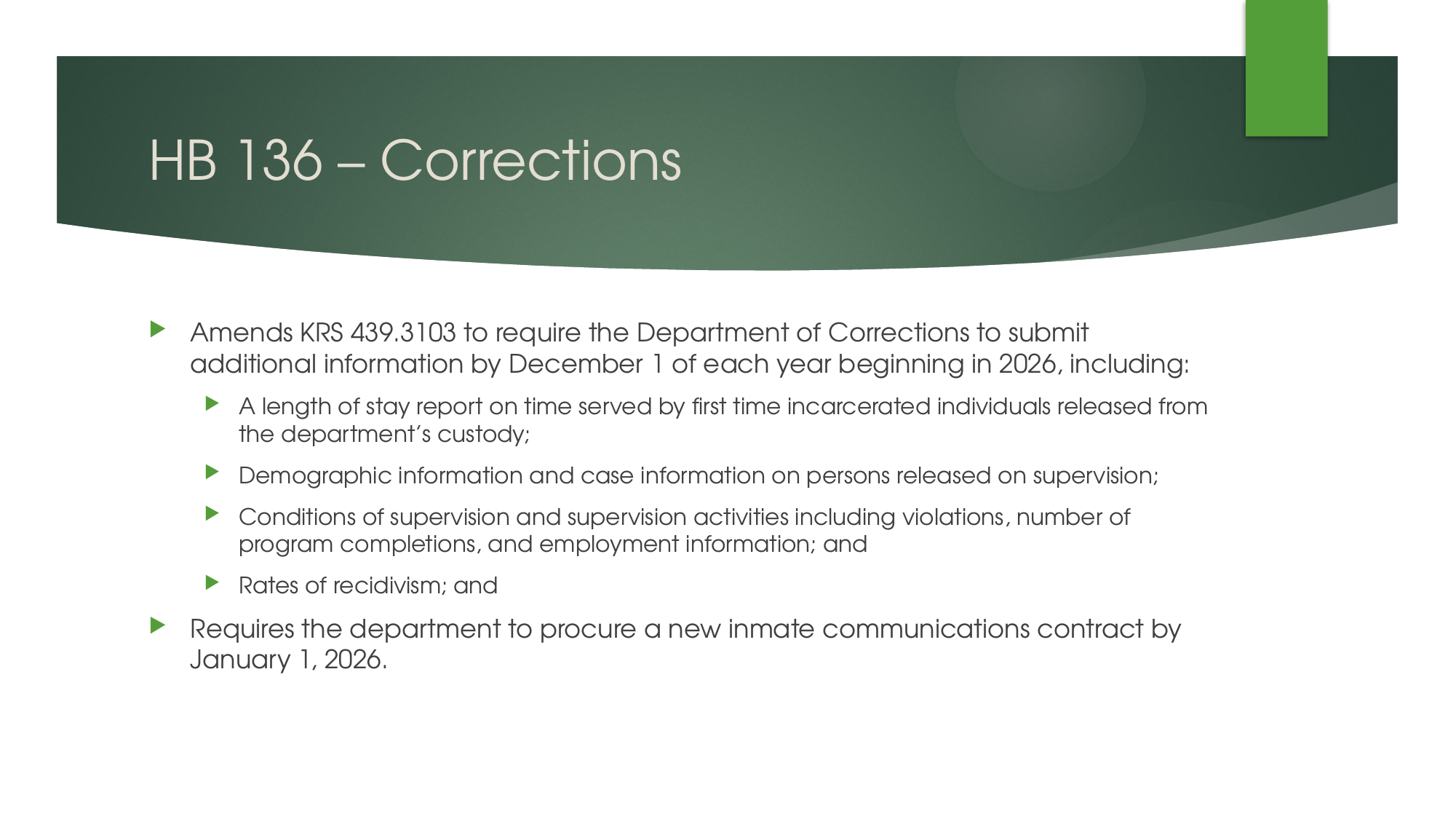

# HB 136 – Corrections
Amends KRS 439.3103 to require the Department of Corrections to submit additional information by December 1 of each year beginning in 2026, including:
A length of stay report on time served by first time incarcerated individuals released from the department’s custody;
Demographic information and case information on persons released on supervision;
Conditions of supervision and supervision activities including violations, number of program completions, and employment information; and
Rates of recidivism; and
Requires the department to procure a new inmate communications contract by January 1, 2026.